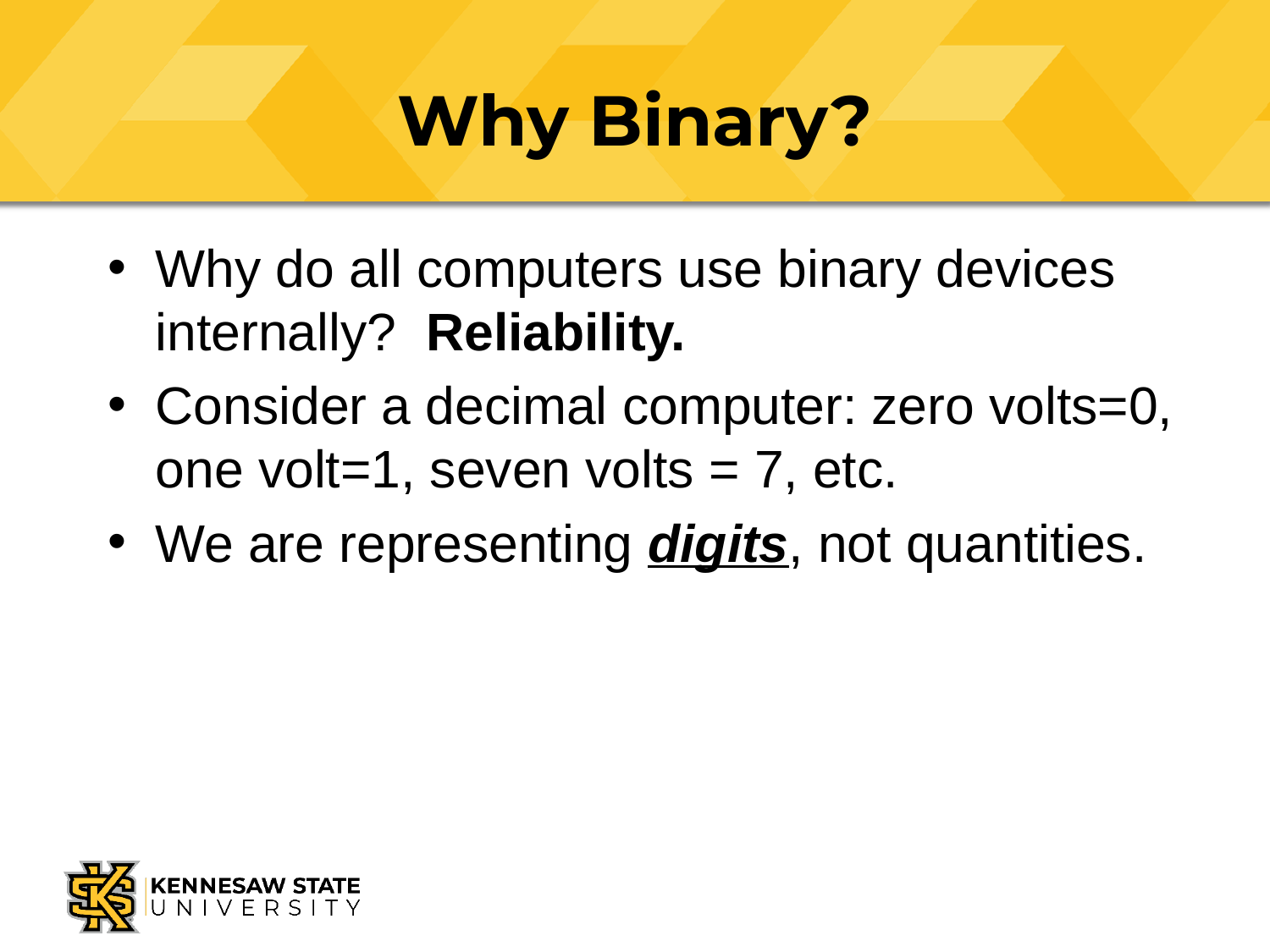

# Why Binary?
Why do all computers use binary devices internally?  Reliability.
Consider a decimal computer: zero volts=0, one volt=1, seven volts = 7, etc.
We are representing digits, not quantities.